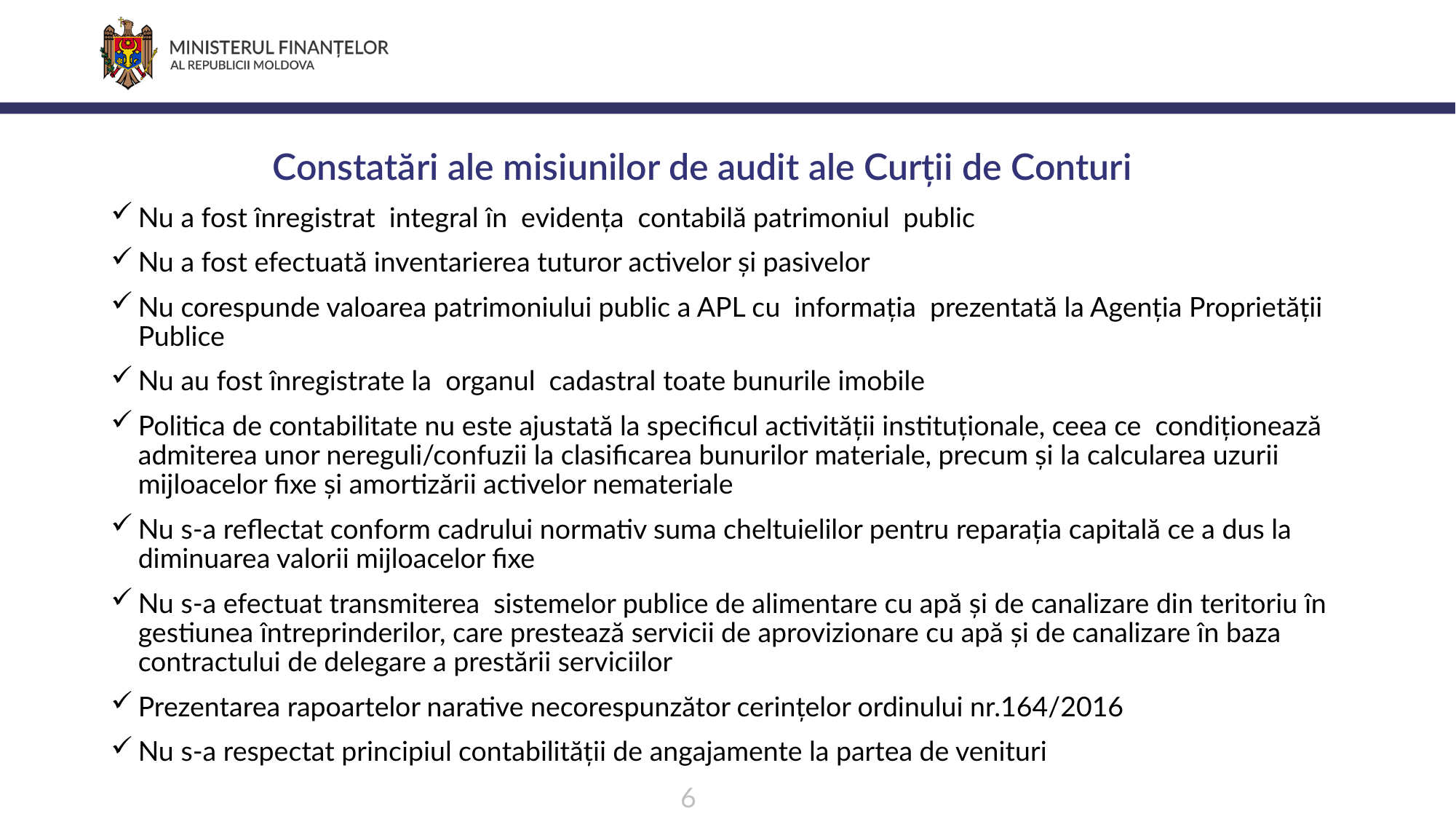

Constatări ale misiunilor de audit ale Curții de Conturi
Nu a fost înregistrat  integral în  evidența  contabilă patrimoniul  public
Nu a fost efectuată inventarierea tuturor activelor și pasivelor
Nu corespunde valoarea patrimoniului public a APL cu  informația  prezentată la Agenția Proprietății Publice
Nu au fost înregistrate la  organul  cadastral toate bunurile imobile
Politica de contabilitate nu este ajustată la specificul activității instituționale, ceea ce  condiționează admiterea unor nereguli/confuzii la clasificarea bunurilor materiale, precum și la calcularea uzurii mijloacelor fixe și amortizării activelor nemateriale
Nu s-a reflectat conform cadrului normativ suma cheltuielilor pentru reparația capitală ce a dus la diminuarea valorii mijloacelor fixe
Nu s-a efectuat transmiterea  sistemelor publice de alimentare cu apă și de canalizare din teritoriu în gestiunea întreprinderilor, care prestează servicii de aprovizionare cu apă și de canalizare în baza contractului de delegare a prestării serviciilor
Prezentarea rapoartelor narative necorespunzător cerințelor ordinului nr.164/2016
Nu s-a respectat principiul contabilității de angajamente la partea de venituri

6